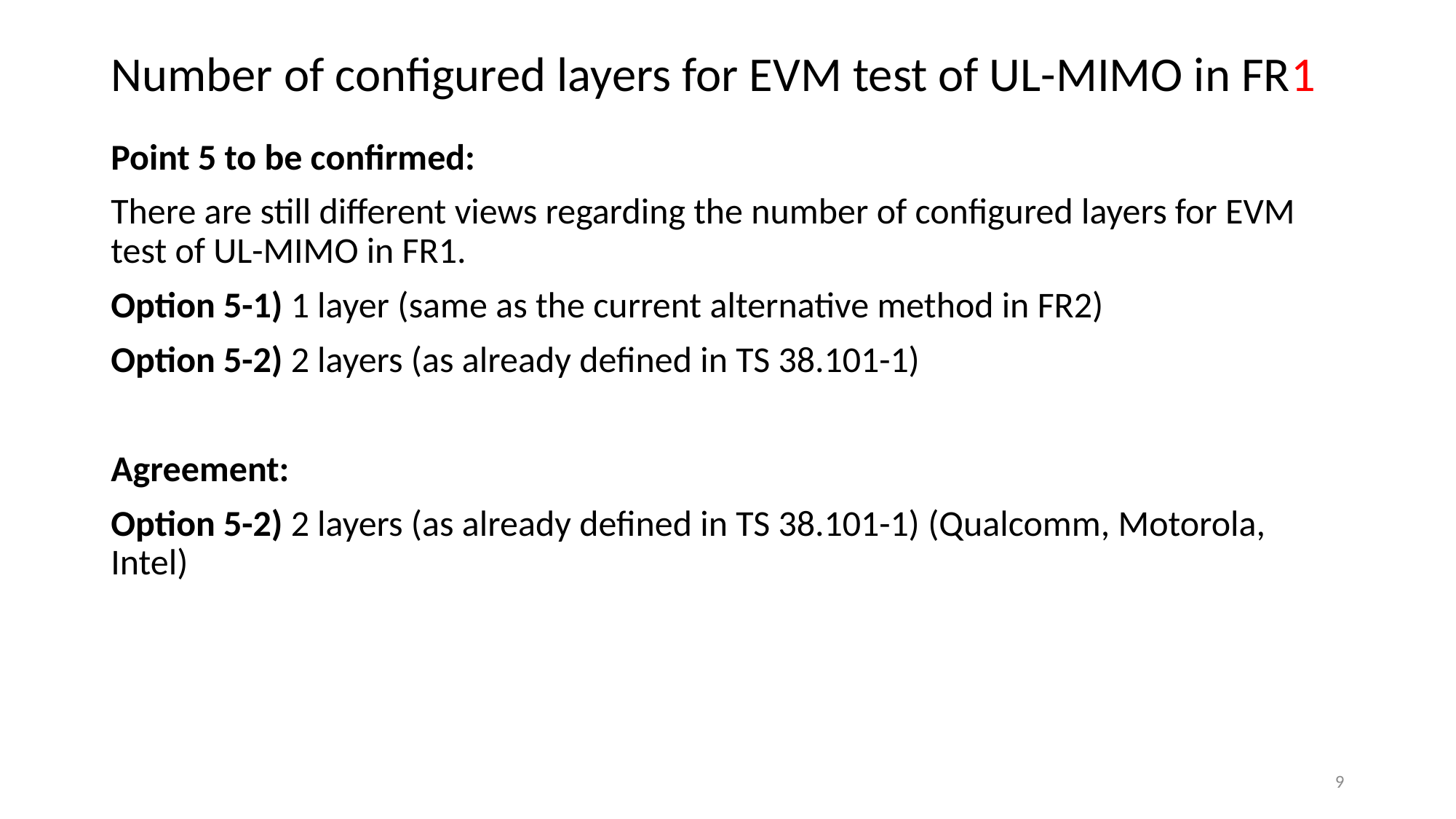

# Number of configured layers for EVM test of UL-MIMO in FR1
Point 5 to be confirmed:
There are still different views regarding the number of configured layers for EVM test of UL-MIMO in FR1.
Option 5-1) 1 layer (same as the current alternative method in FR2)
Option 5-2) 2 layers (as already defined in TS 38.101-1)

Agreement:
Option 5-2) 2 layers (as already defined in TS 38.101-1) (Qualcomm, Motorola, Intel)
9